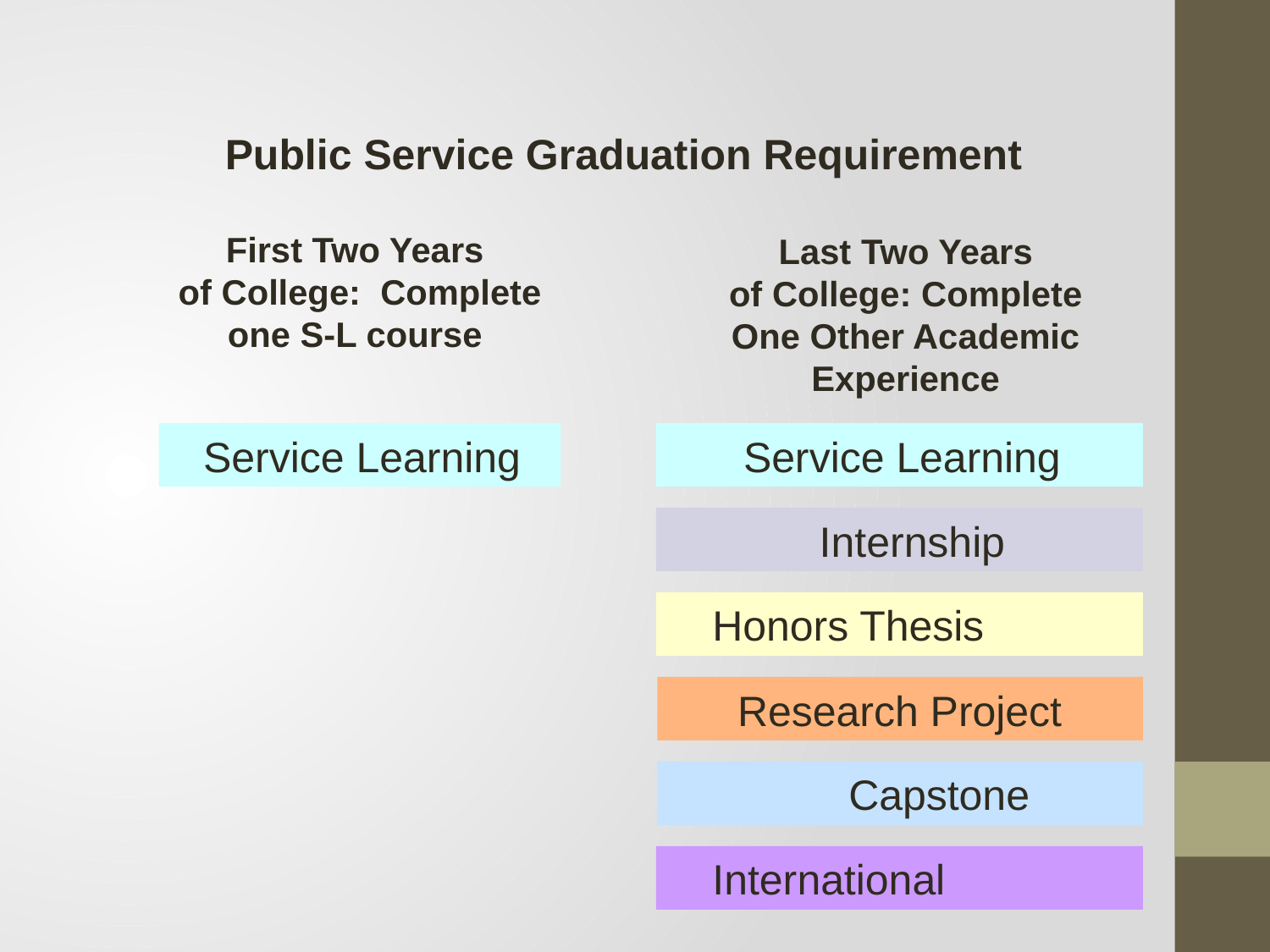

Public Service Graduation Requirement
First Two Years
of College:  Complete one S-L course
Last Two Years
 of College: Complete
One Other Academic Experience

Service Learning

Service Learning

Internship

Honors Thesis

Research Project

Capstone

International